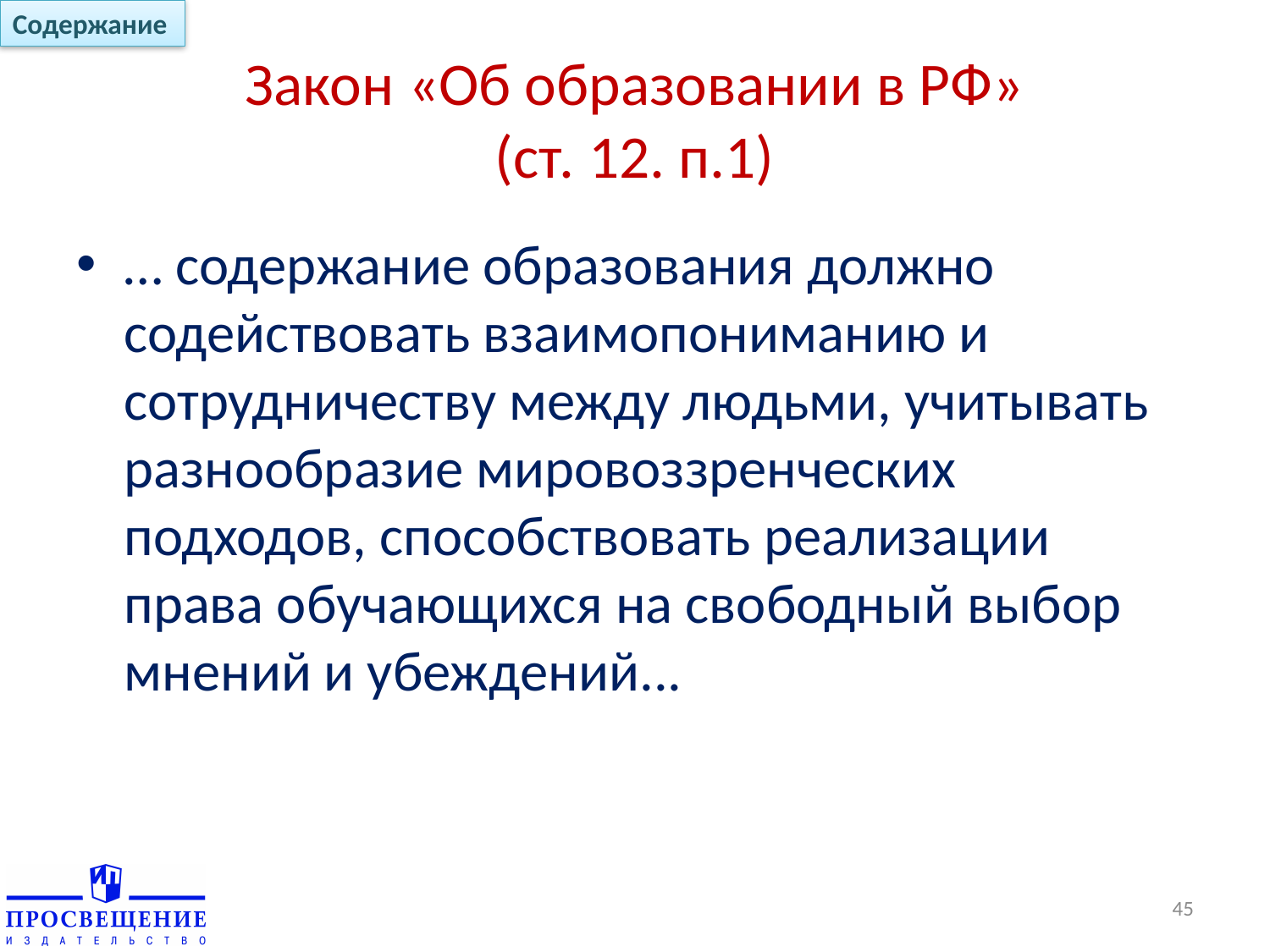

Содержание
# Закон «Об образовании в РФ» (ст. 12. п.1)
… содержание образования должно содействовать взаимопониманию и сотрудничеству между людьми, учитывать разнообразие мировоззренческих подходов, способствовать реализации права обучающихся на свободный выбор мнений и убеждений...
45